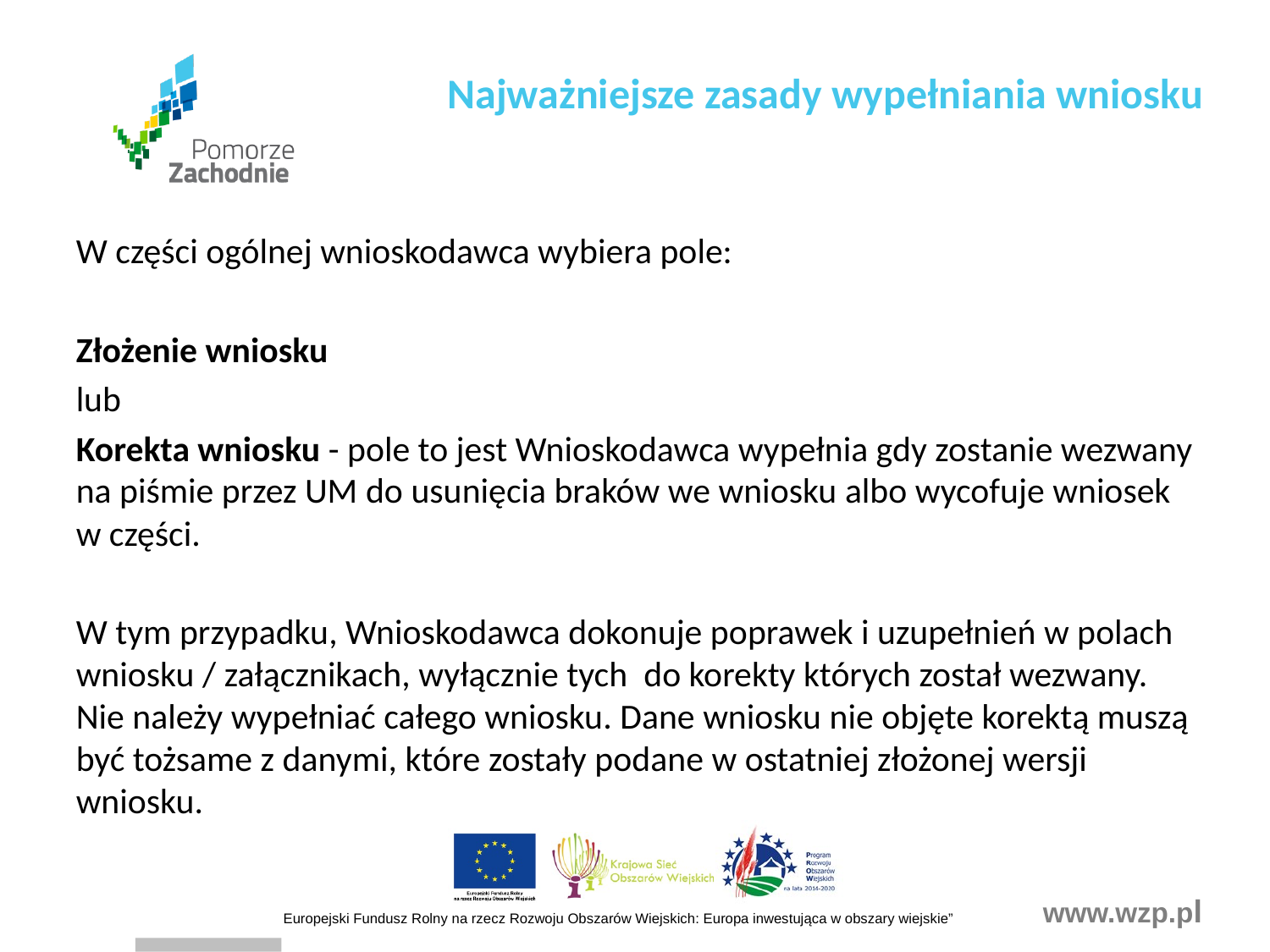

Najważniejsze zasady wypełniania wniosku
W części ogólnej wnioskodawca wybiera pole:

Złożenie wniosku
lub
Korekta wniosku - pole to jest Wnioskodawca wypełnia gdy zostanie wezwany na piśmie przez UM do usunięcia braków we wniosku albo wycofuje wniosek w części.

W tym przypadku, Wnioskodawca dokonuje poprawek i uzupełnień w polach wniosku / załącznikach, wyłącznie tych  do korekty których został wezwany. Nie należy wypełniać całego wniosku. Dane wniosku nie objęte korektą muszą być tożsame z danymi, które zostały podane w ostatniej złożonej wersji wniosku.